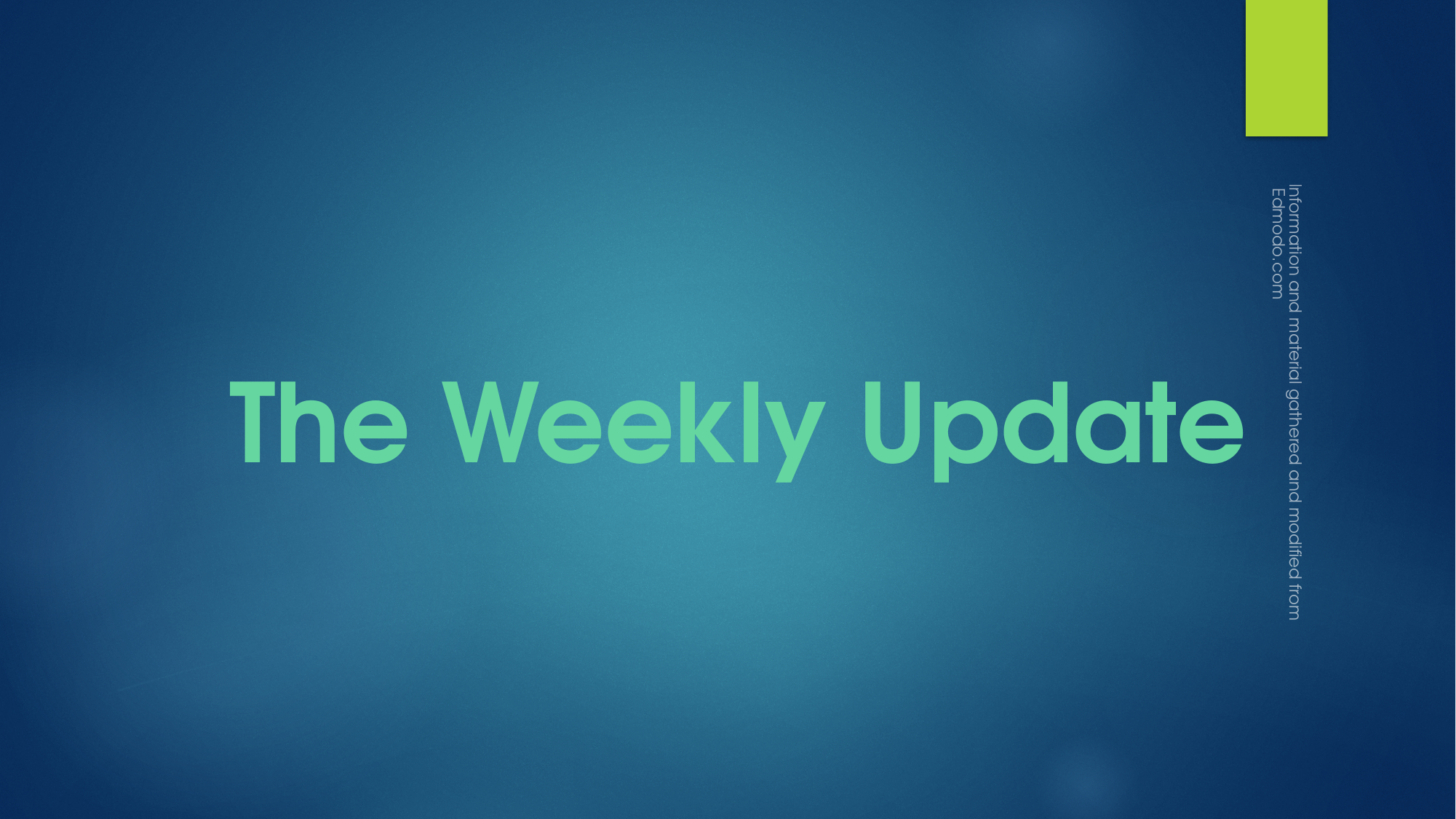

# The Weekly Update
Information and material gathered and modified from Edmodo.com